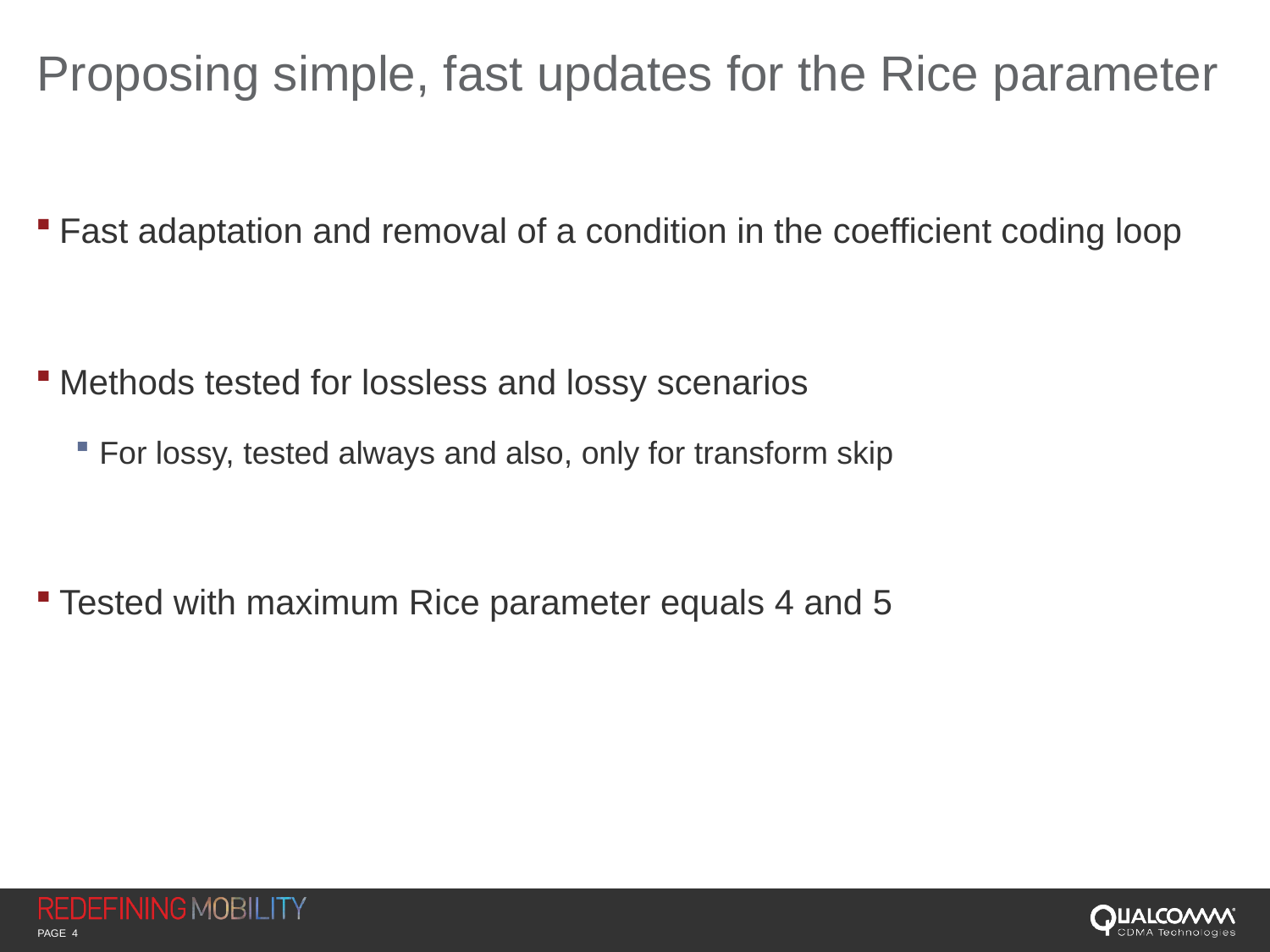

# Proposing simple, fast updates for the Rice parameter

Fast adaptation and removal of a condition in the coefficient coding loop

Methods tested for lossless and lossy scenarios
For lossy, tested always and also, only for transform skip

Tested with maximum Rice parameter equals 4 and 5